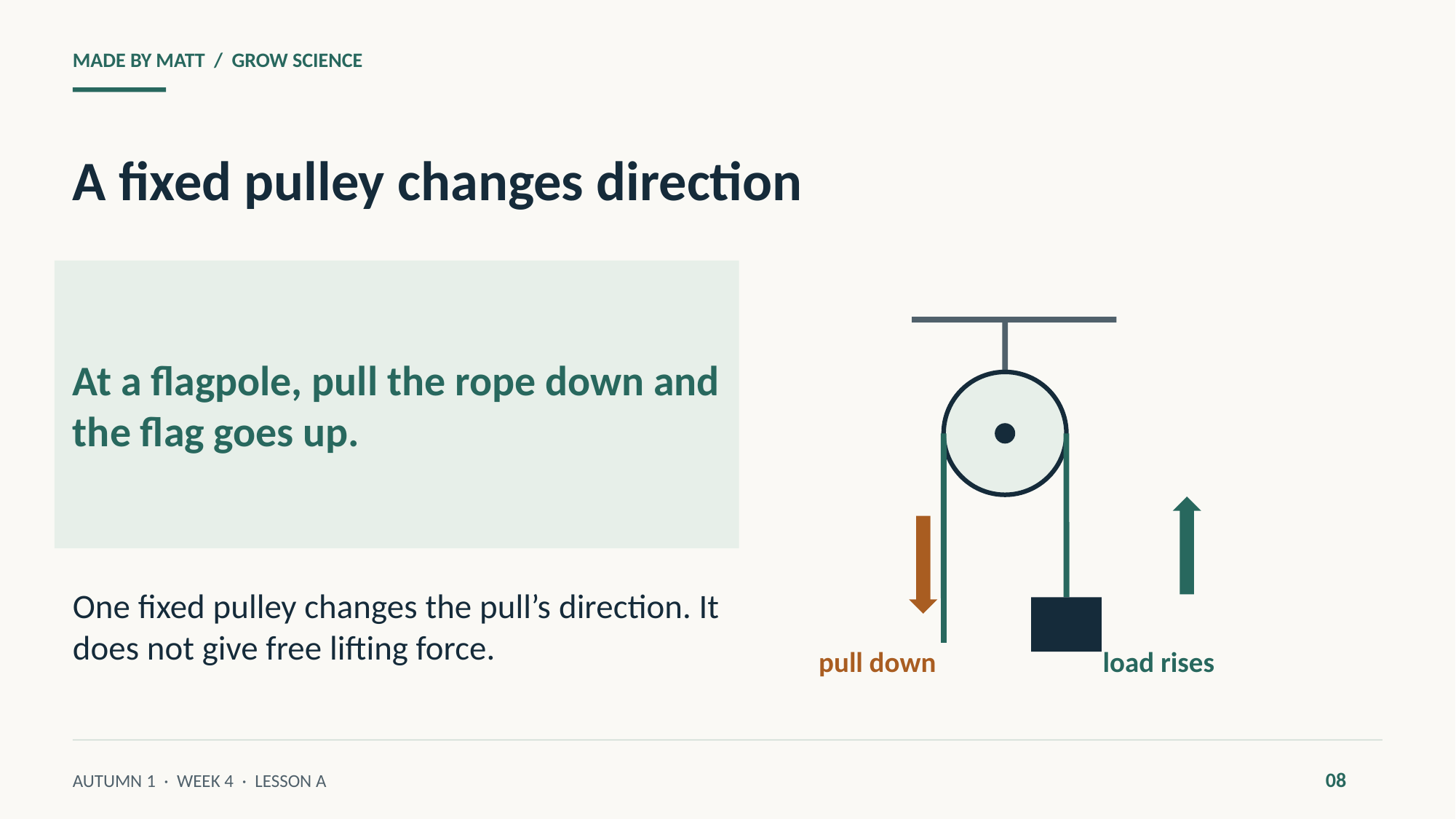

MADE BY MATT  /  GROW SCIENCE

A fixed pulley changes direction
At a flagpole, pull the rope down and the flag goes up.

One fixed pulley changes the pull’s direction. It does not give free lifting force.

pull down
load rises

08
AUTUMN 1  ·  WEEK 4  ·  LESSON A